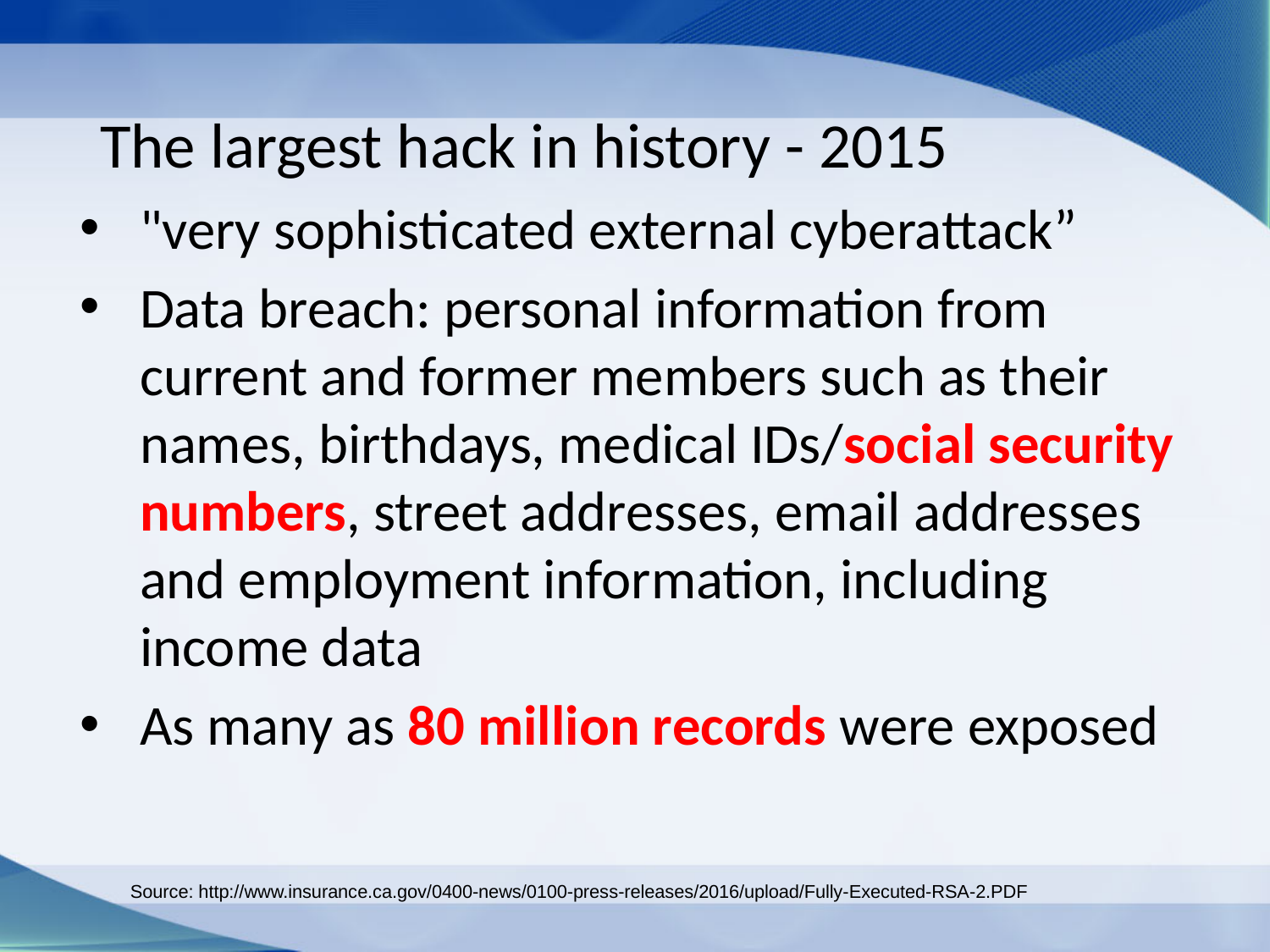

# The largest hack in history - 2015
"very sophisticated external cyberattack”
Data breach: personal information from current and former members such as their names, birthdays, medical IDs/social security numbers, street addresses, email addresses and employment information, including income data
As many as 80 million records were exposed
Source: http://www.insurance.ca.gov/0400-news/0100-press-releases/2016/upload/Fully-Executed-RSA-2.PDF